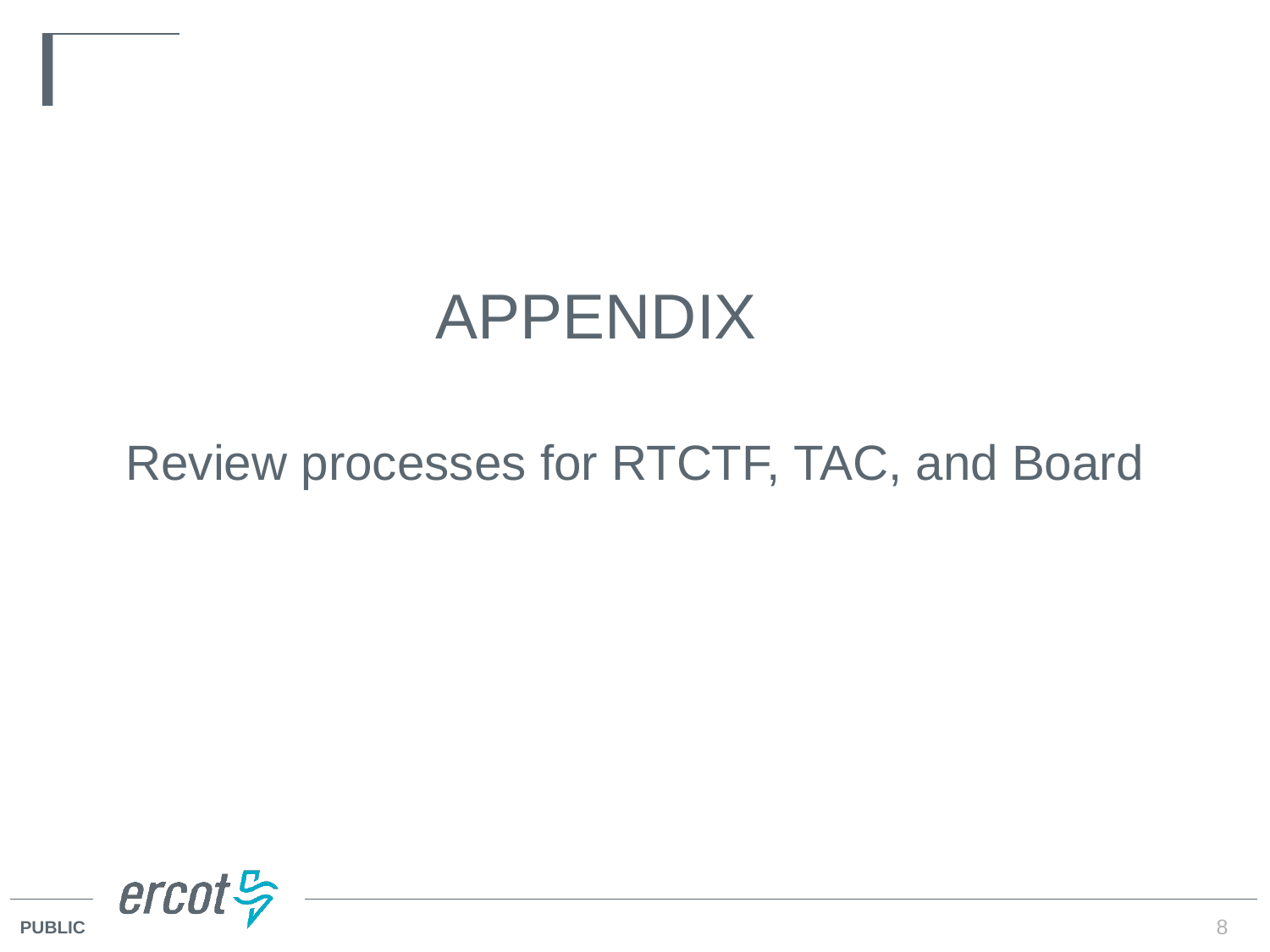

APPENDIX

Review processes for RTCTF, TAC, and Board

8